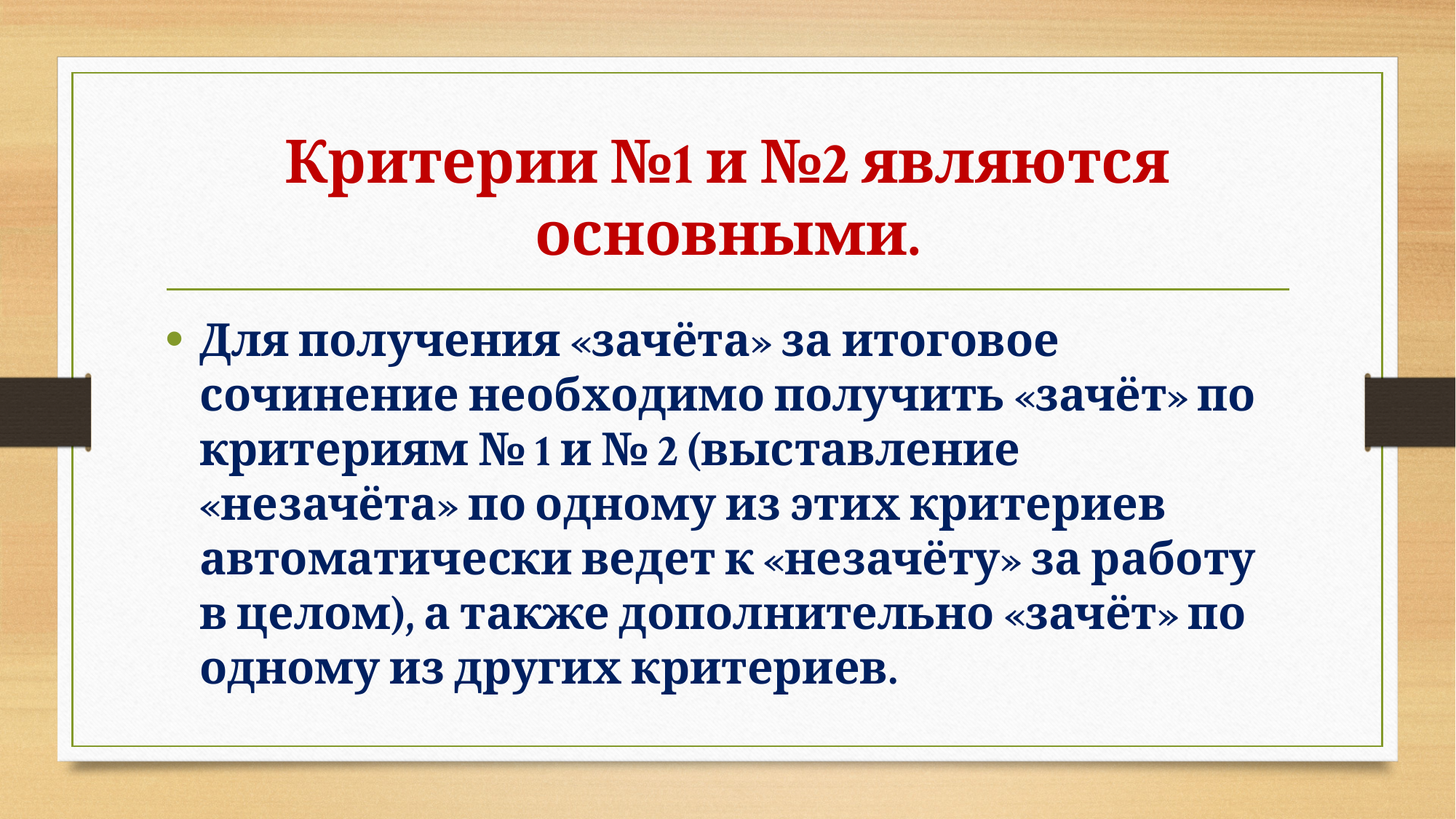

# Критерии №1 и №2 являются основными.
Для получения «зачёта» за итоговое сочинение необходимо получить «зачёт» по критериям № 1 и № 2 (выставление «незачёта» по одному из этих критериев автоматически ведет к «незачёту» за работу в целом), а также дополнительно «зачёт» по одному из других критериев.